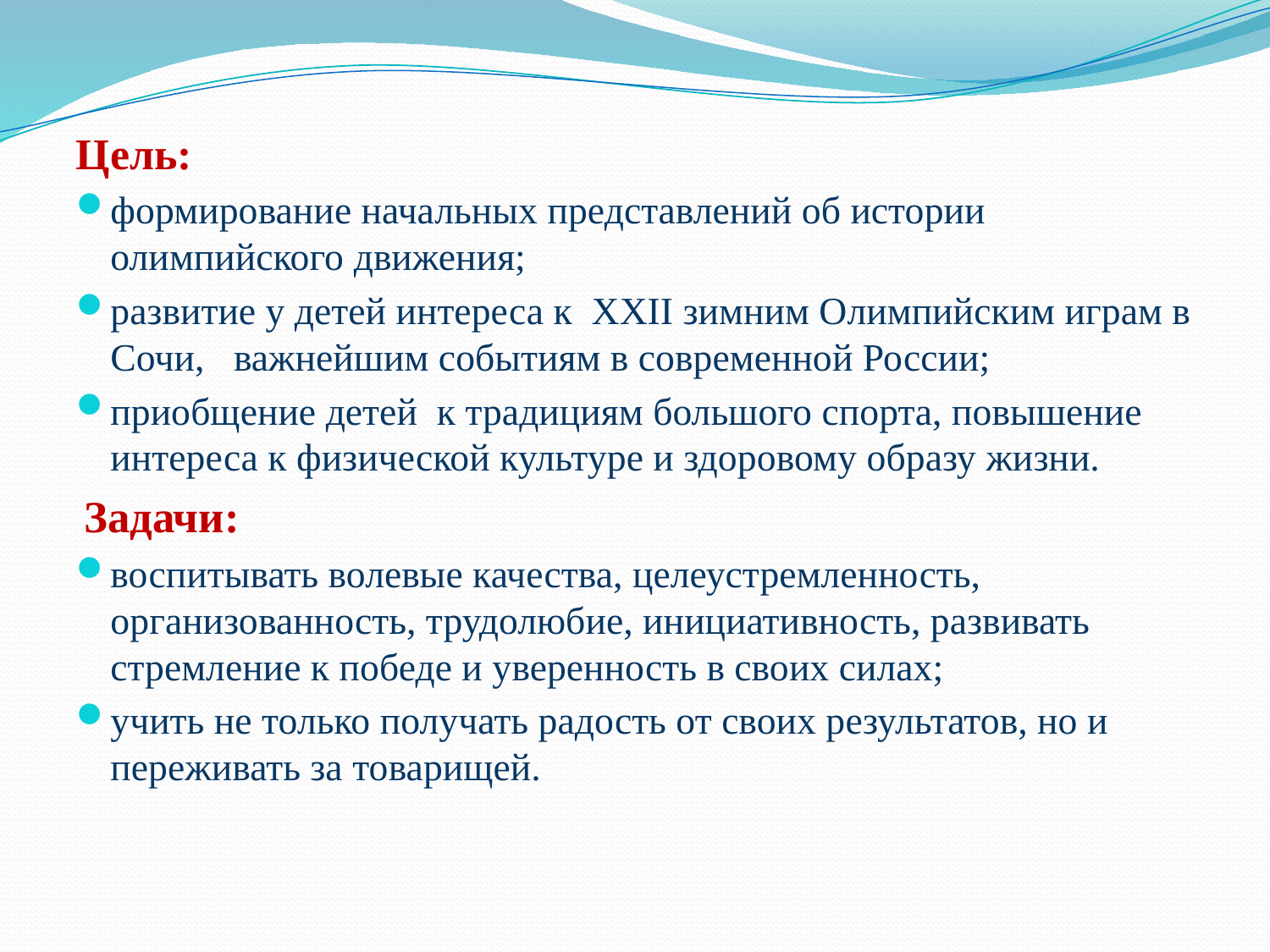

#
Цель:
формирование начальных представлений об истории олимпийского движения;
развитие у детей интереса к  ХХII зимним Олимпийским играм в Сочи,   важнейшим событиям в современной России;
приобщение детей  к традициям большого спорта, повышение интереса к физической культуре и здоровому образу жизни.
 Задачи:
воспитывать волевые качества, целеустремленность, организованность, трудолюбие, инициативность, развивать стремление к победе и уверенность в своих силах;
учить не только получать радость от своих результатов, но и переживать за товарищей.